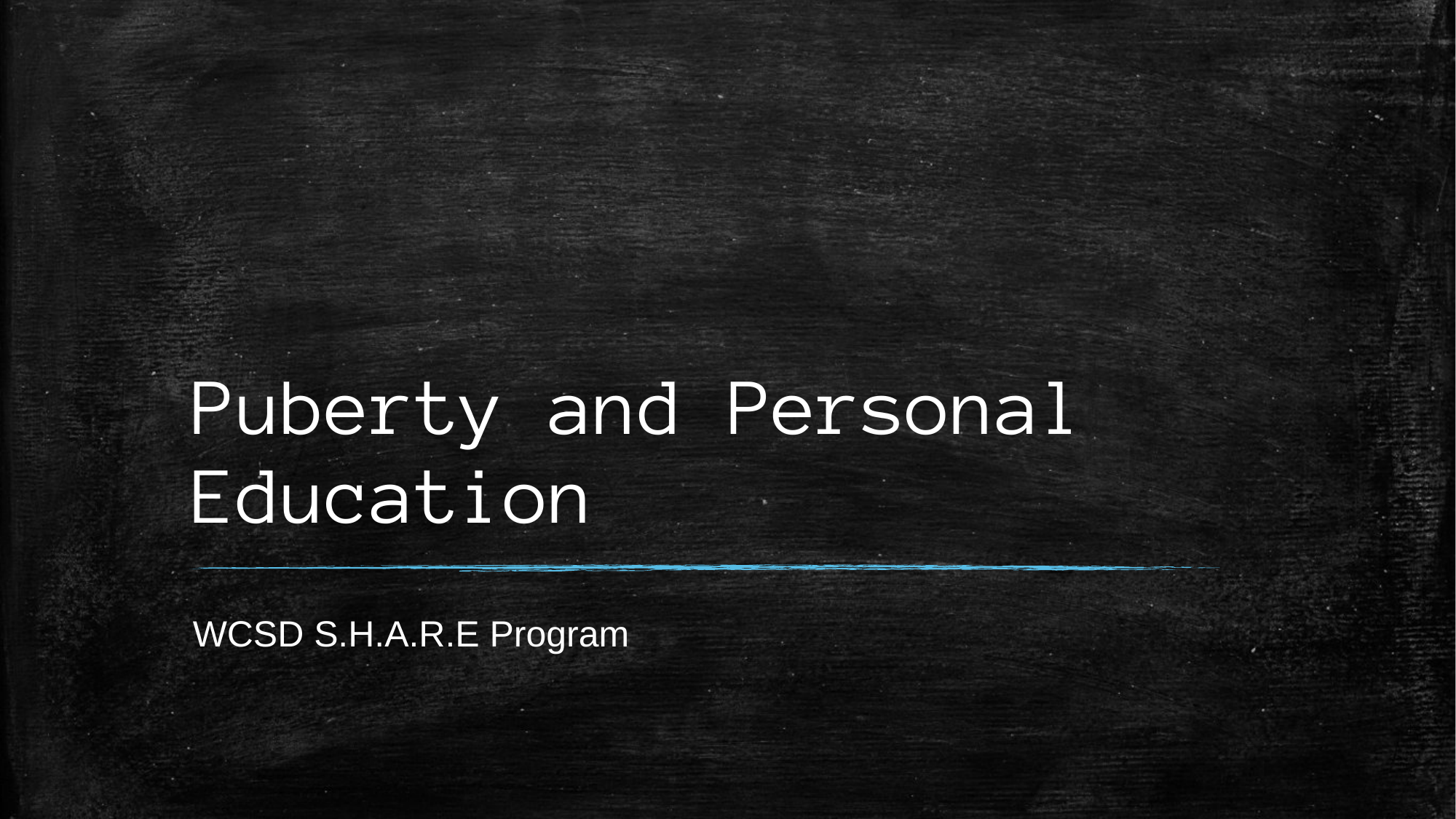

# Puberty and Personal Education
WCSD S.H.A.R.E Program